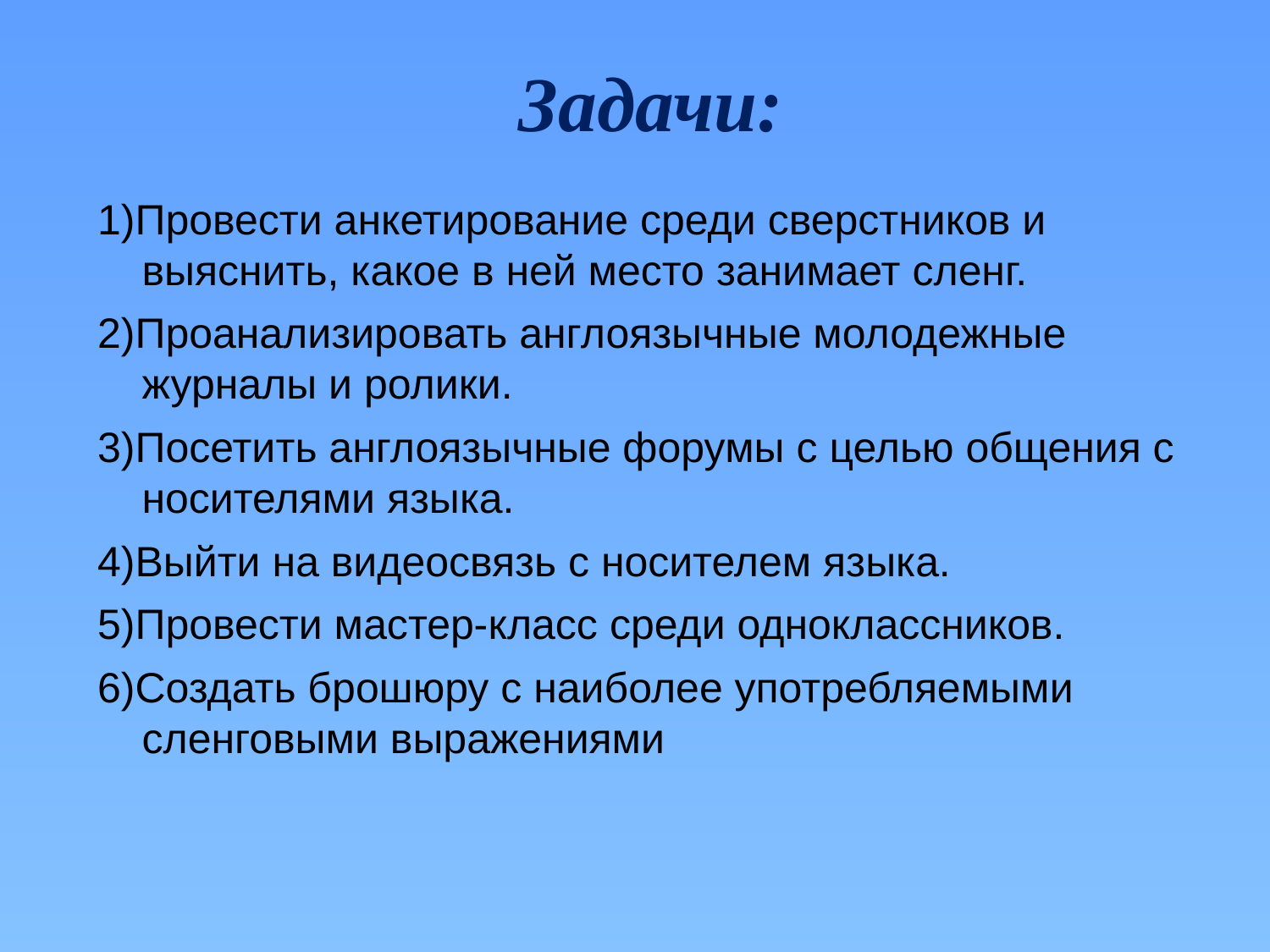

# Задачи:
4
1)Провести анкетирование среди сверстников и выяснить, какое в ней место занимает сленг.
2)Проанализировать англоязычные молодежные журналы и ролики.
3)Посетить англоязычные форумы с целью общения с носителями языка.
4)Выйти на видеосвязь с носителем языка.
5)Провести мастер-класс среди одноклассников.
6)Создать брошюру с наиболее употребляемыми сленговыми выражениями